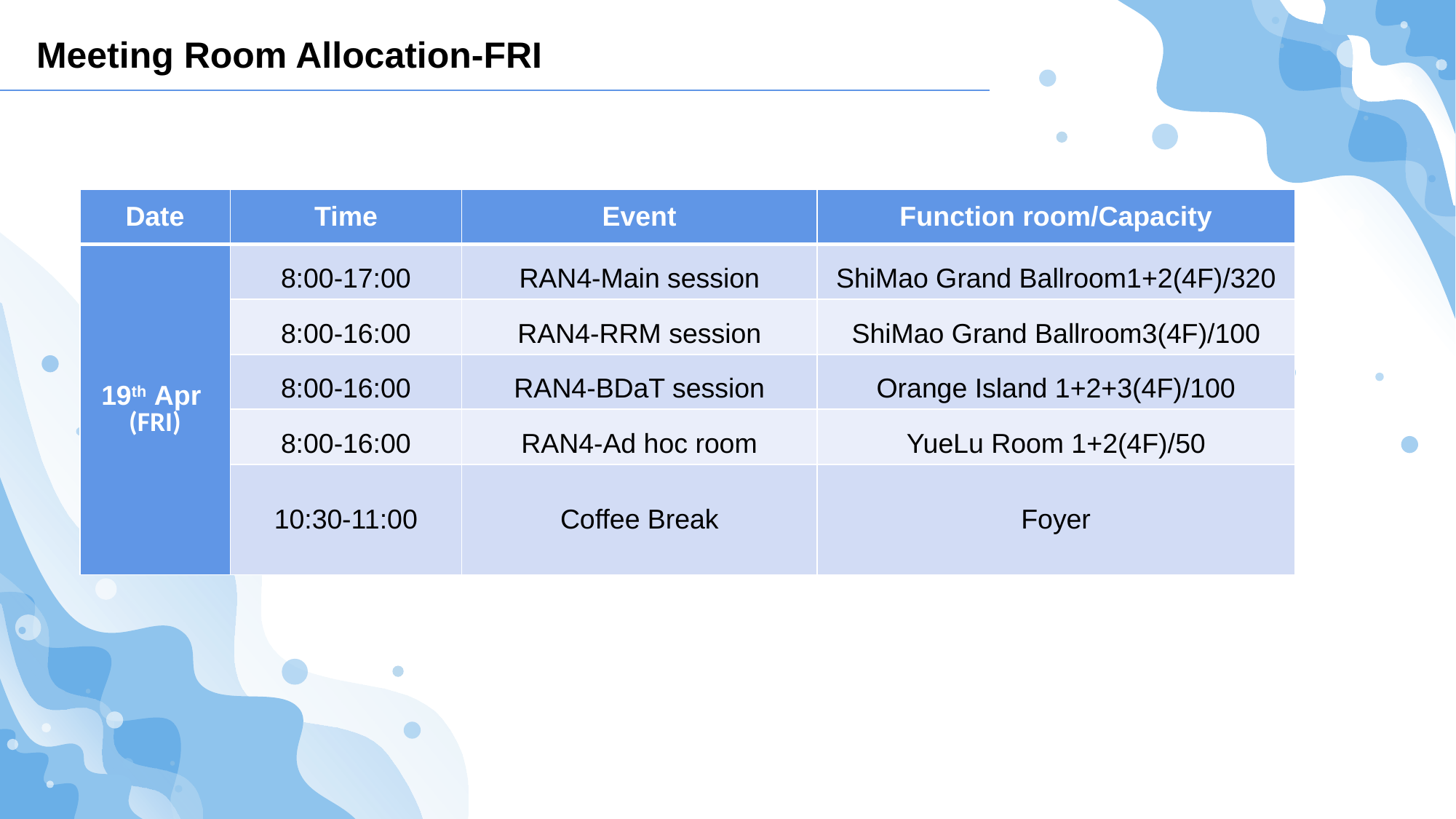

Meeting Room Allocation-FRI
| Date | Time | Event | Function room/Capacity |
| --- | --- | --- | --- |
| 19th Apr  (FRI) | 8:00-17:00 | RAN4-Main session | ShiMao Grand Ballroom1+2(4F)/320 |
|  | 8:00-16:00 | RAN4-RRM session | ShiMao Grand Ballroom3(4F)/100 |
|  | 8:00-16:00 | RAN4-BDaT session | Orange Island 1+2+3(4F)/100 |
|  | 8:00-16:00 | RAN4-Ad hoc room | YueLu Room 1+2(4F)/50 |
|  | 10:30-11:00 | Coffee Break | Foyer |